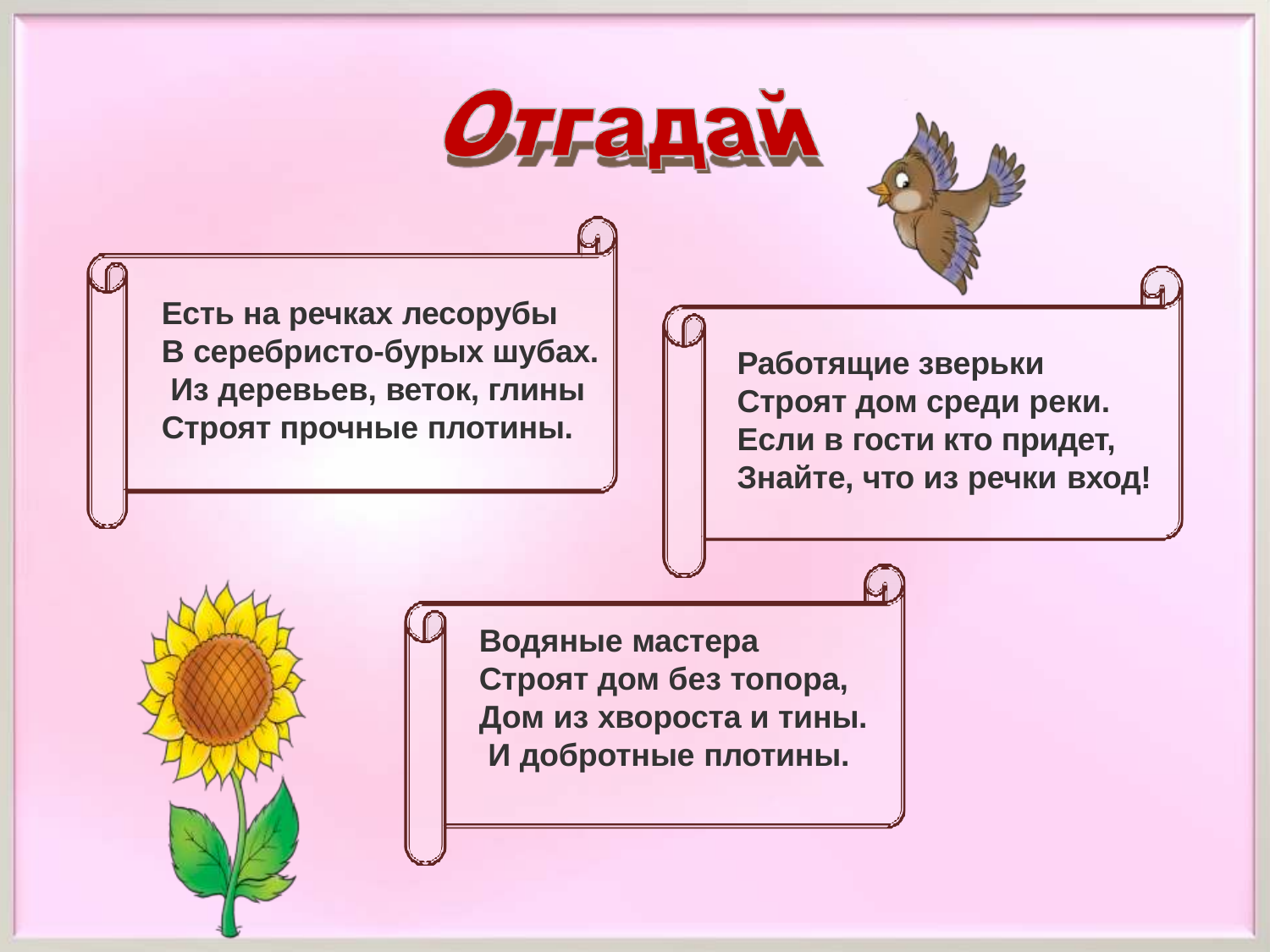

Есть на речках лесорубы
В серебристо-бурых шубах.  Из деревьев, веток, глины  Строят прочные плотины.
Работящие зверьки  Строят дом среди реки.  Если в гости кто придет,  Знайте, что из речки вход!

Водяные мастера  Строят дом без топора,  Дом из хвороста и тины.  И добротные плотины.